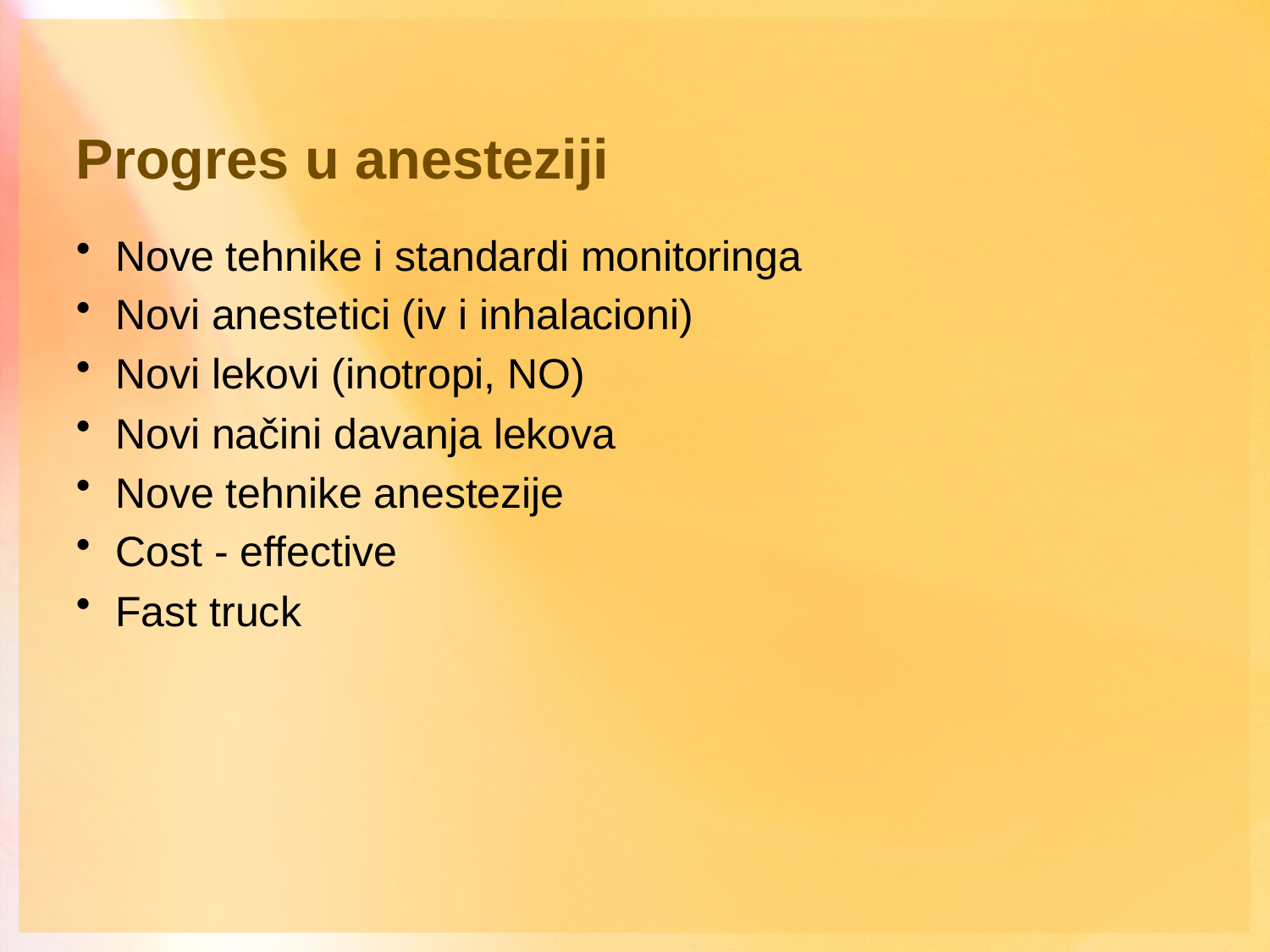

Progres u anesteziji
Nove tehnike i standardi monitoringa
Novi anestetici (iv i inhalacioni)
Novi lekovi (inotropi, NO)
Novi načini davanja lekova
Nove tehnike anestezije
Cost - effective
Fast truck